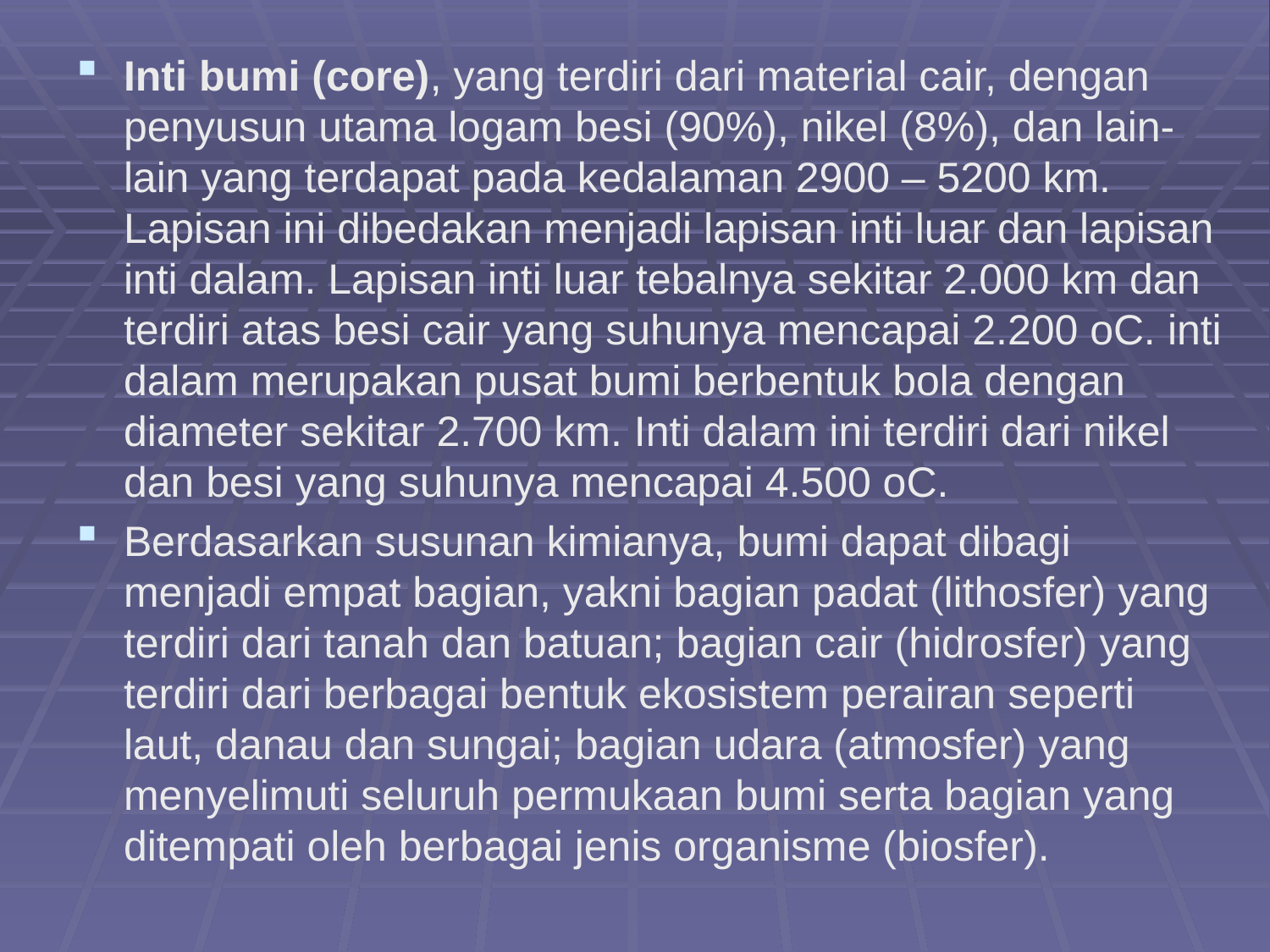

Inti bumi (core), yang terdiri dari material cair, dengan penyusun utama logam besi (90%), nikel (8%), dan lain-lain yang terdapat pada kedalaman 2900 – 5200 km. Lapisan ini dibedakan menjadi lapisan inti luar dan lapisan inti dalam. Lapisan inti luar tebalnya sekitar 2.000 km dan terdiri atas besi cair yang suhunya mencapai 2.200 oC. inti dalam merupakan pusat bumi berbentuk bola dengan diameter sekitar 2.700 km. Inti dalam ini terdiri dari nikel dan besi yang suhunya mencapai 4.500 oC.
Berdasarkan susunan kimianya, bumi dapat dibagi menjadi empat bagian, yakni bagian padat (lithosfer) yang terdiri dari tanah dan batuan; bagian cair (hidrosfer) yang terdiri dari berbagai bentuk ekosistem perairan seperti laut, danau dan sungai; bagian udara (atmosfer) yang menyelimuti seluruh permukaan bumi serta bagian yang ditempati oleh berbagai jenis organisme (biosfer).